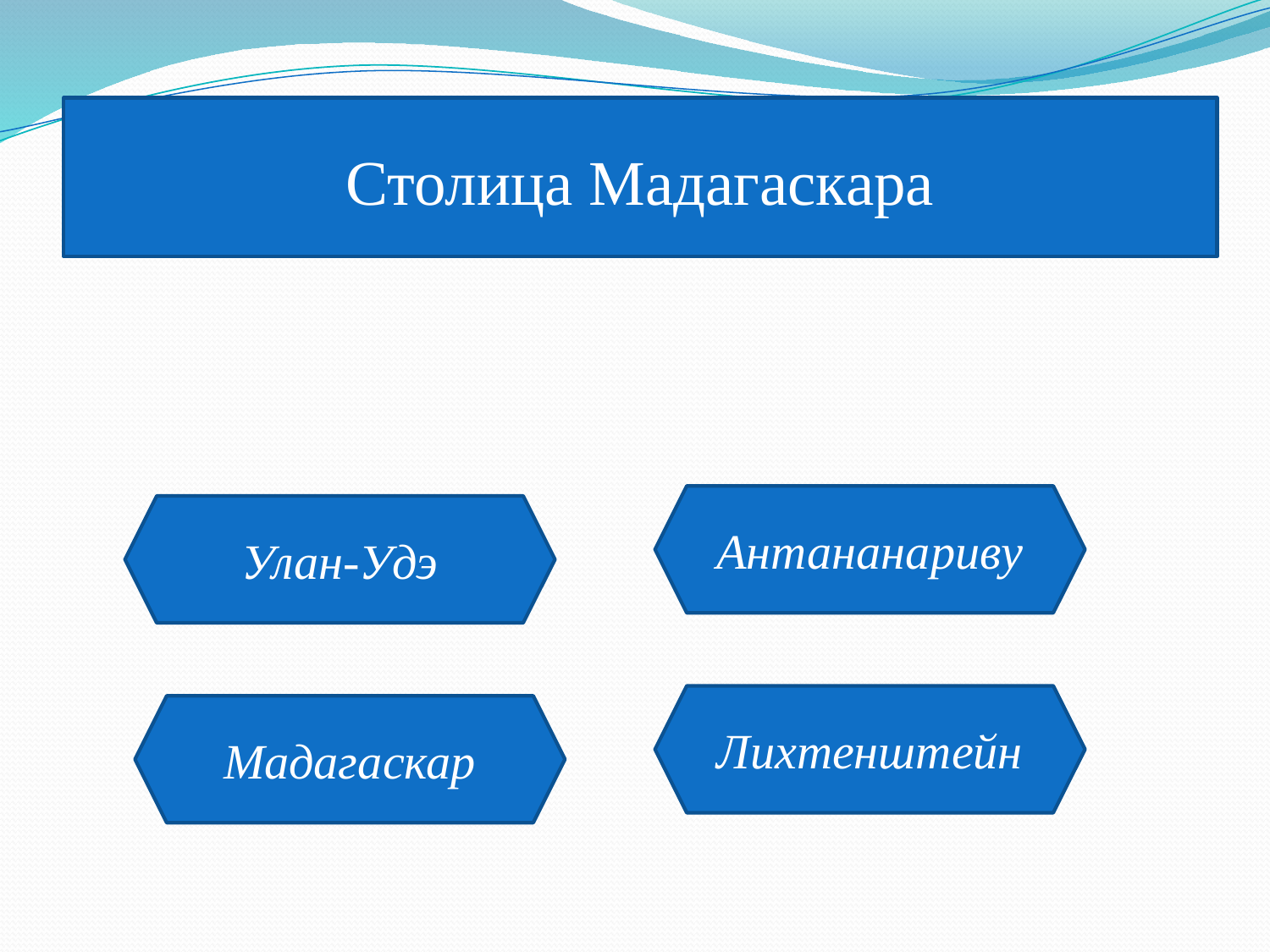

# Столица Мадагаскара
Антананариву
Улан-Удэ
Лихтенштейн
Мадагаскар